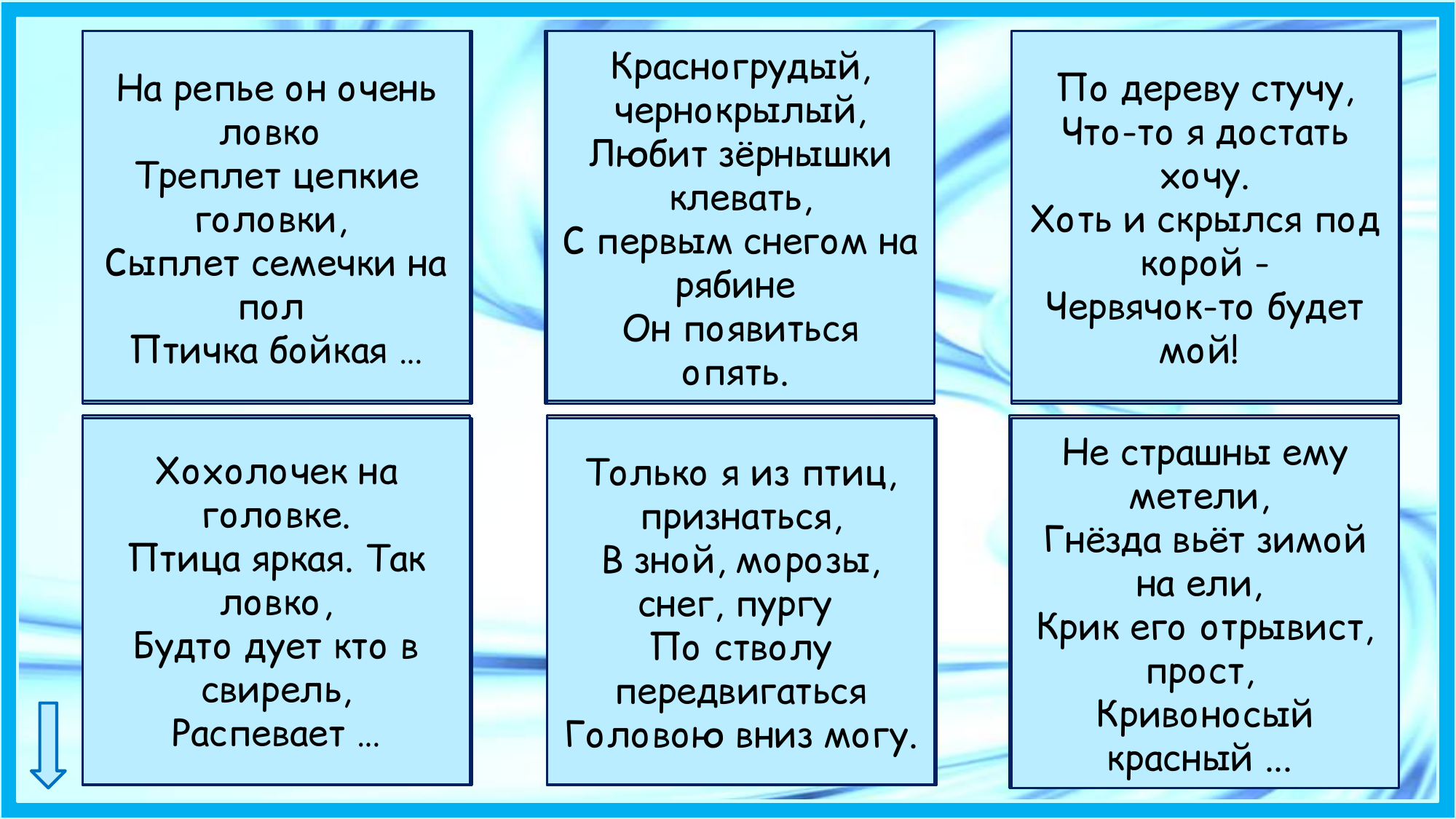

Красногрудый, чернокрылый,
Любит зёрнышки клевать,
С первым снегом на рябине 
Он появиться опять.
        Щегол

На репье он очень ловко
Треплет цепкие головки,
Сыплет семечки на пол
Птичка бойкая …

              Снегирь

Красногрудый, чернокрылый,
Любит зёрнышки клевать,
С первым снегом на рябине 
Он появиться опять.

                 Дятел
По дереву стучу,
Что-то я достать хочу.
Хоть и скрылся под корой -
Червячок-то будет мой!

Хохолочек на головке.
Птица яркая. Так ловко,
Будто дует кто в свирель,
Распевает …

             Клёст

Не страшны ему метели,
Гнёзда вьёт зимой на ели,
Крик его отрывист, прост,
Кривоносый красный ...

          Свиристель

            Поползень

Только я из птиц, признаться,
В зной, морозы, снег, пургу
По стволу передвигаться
Головою вниз могу.